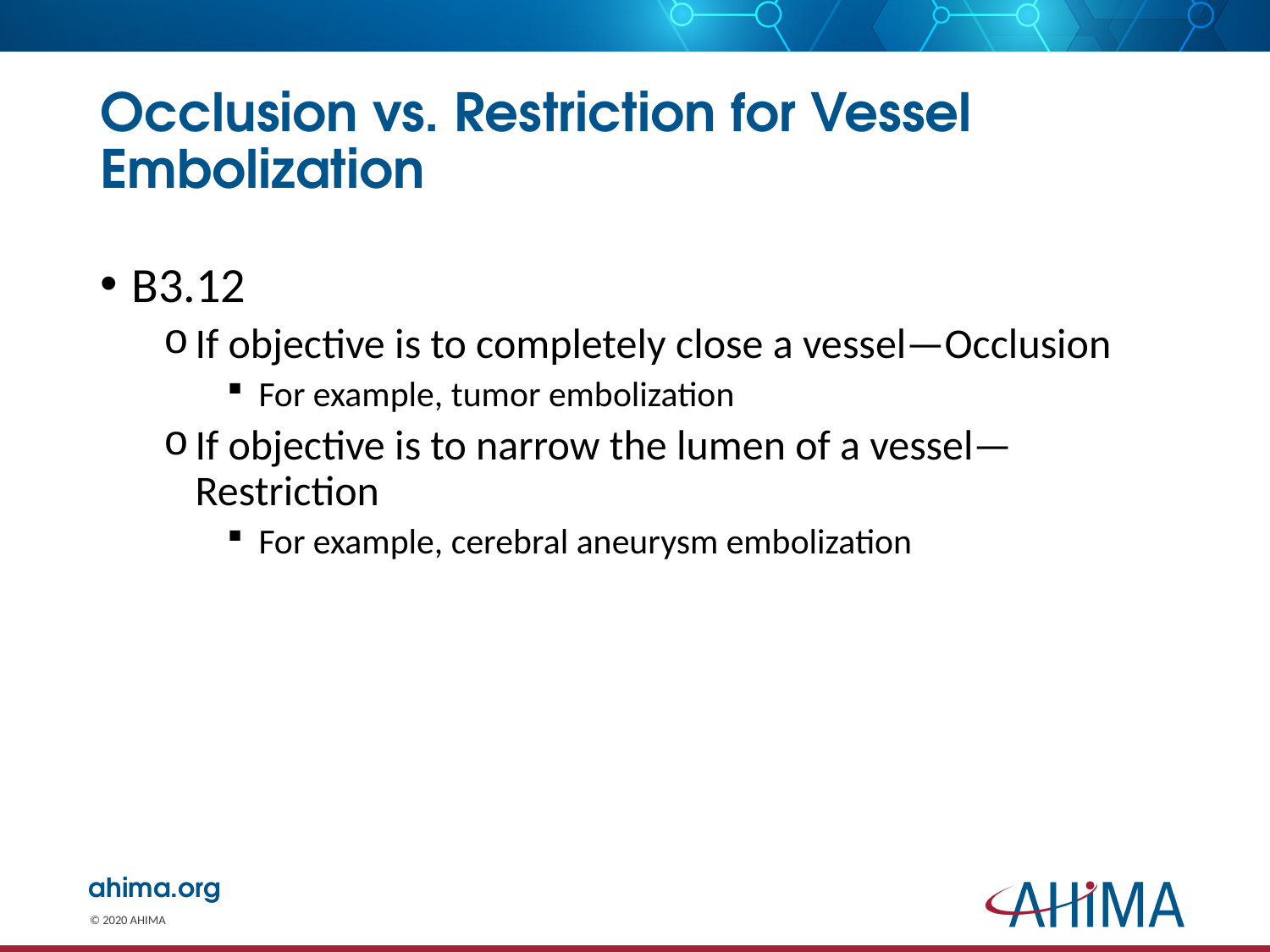

# Occlusion vs. Restriction for Vessel Embolization
B3.12
If objective is to completely close a vessel—Occlusion
For example, tumor embolization
If objective is to narrow the lumen of a vessel—Restriction
For example, cerebral aneurysm embolization